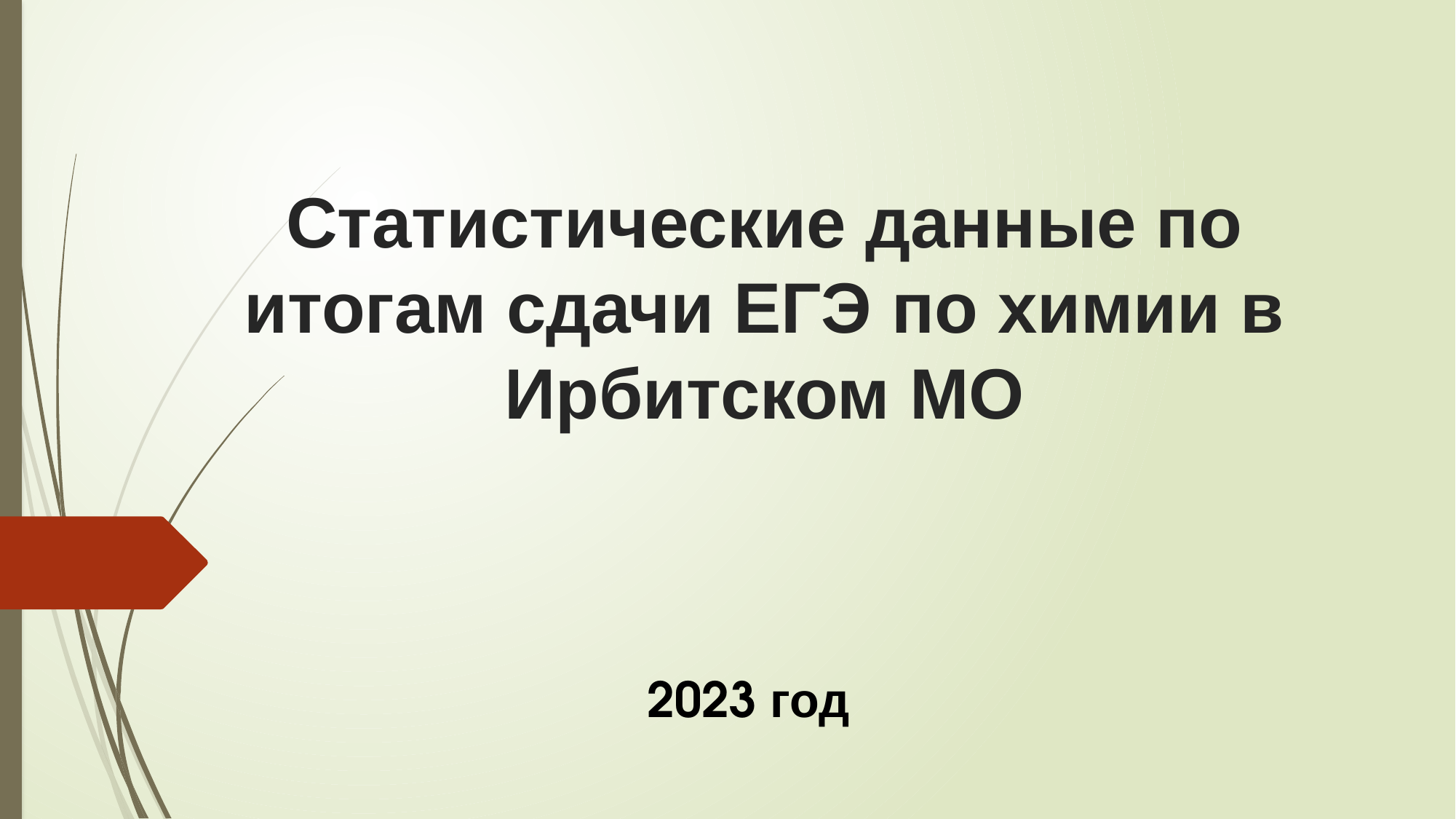

# Статистические данные по итогам сдачи ЕГЭ по химии в Ирбитском МО
2023 год